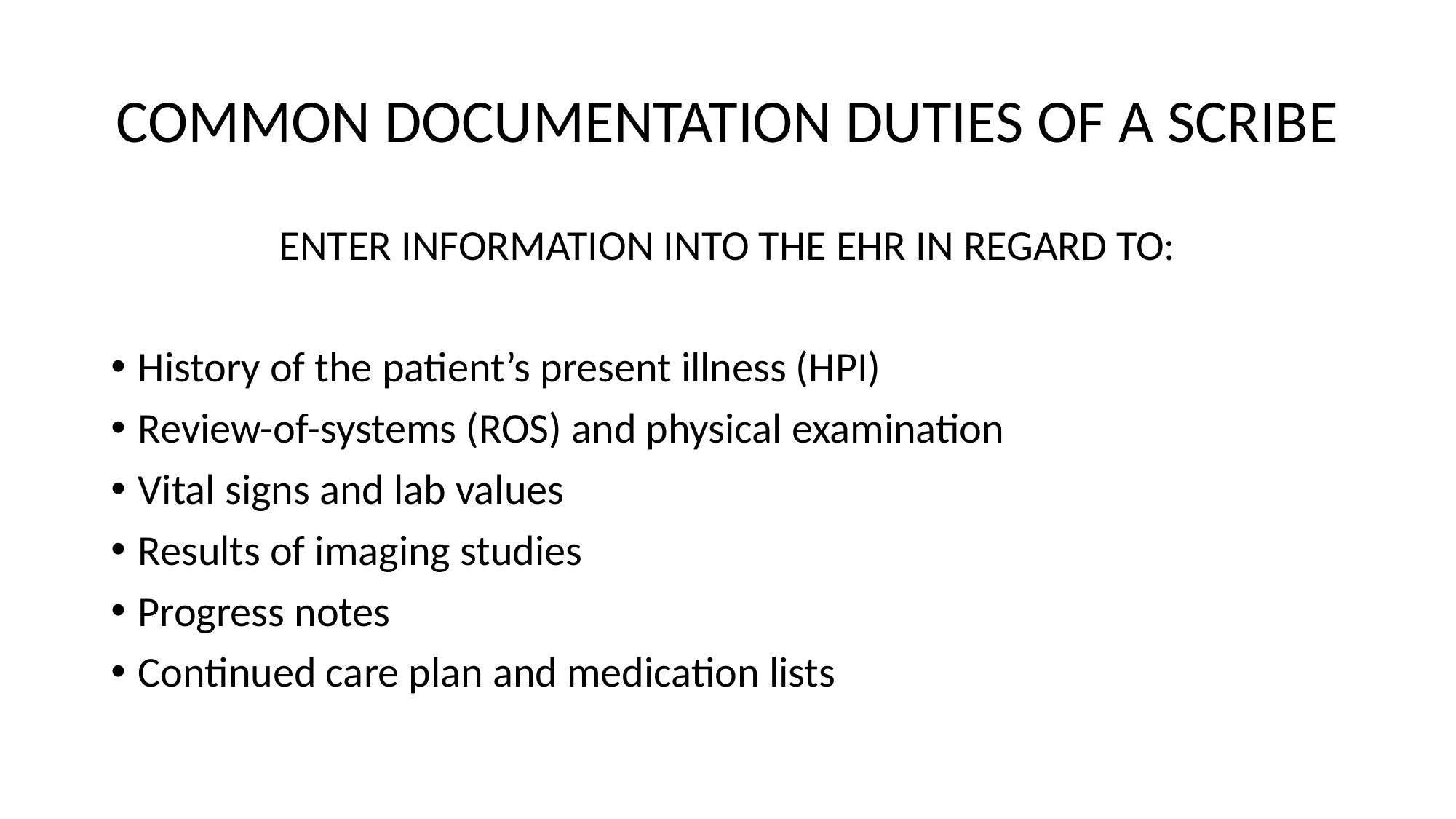

# COMMON DOCUMENTATION DUTIES OF A SCRIBE
ENTER INFORMATION INTO THE EHR IN REGARD TO:

History of the patient’s present illness (HPI)
Review-of-systems (ROS) and physical examination
Vital signs and lab values
Results of imaging studies
Progress notes
Continued care plan and medication lists